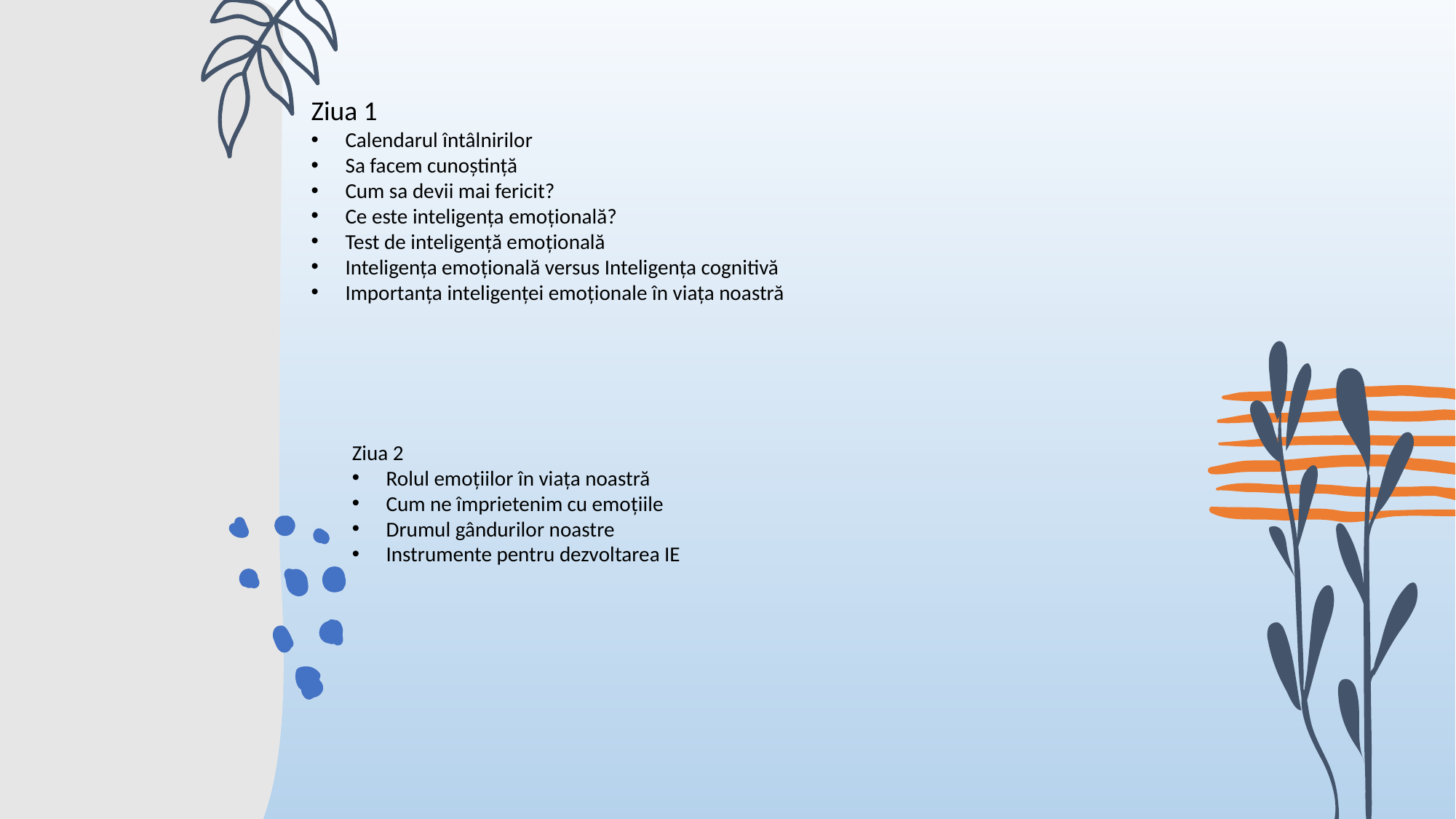

Ziua 1
Calendarul întâlnirilor
Sa facem cunoștință
Cum sa devii mai fericit?
Ce este inteligența emoțională?
Test de inteligență emoțională
Inteligența emoțională versus Inteligența cognitivă
Importanța inteligenței emoționale în viața noastră

Ziua 2
Rolul emoţiilor în viaţa noastră
Cum ne împrietenim cu emoţiile
Drumul gândurilor noastre
Instrumente pentru dezvoltarea IE